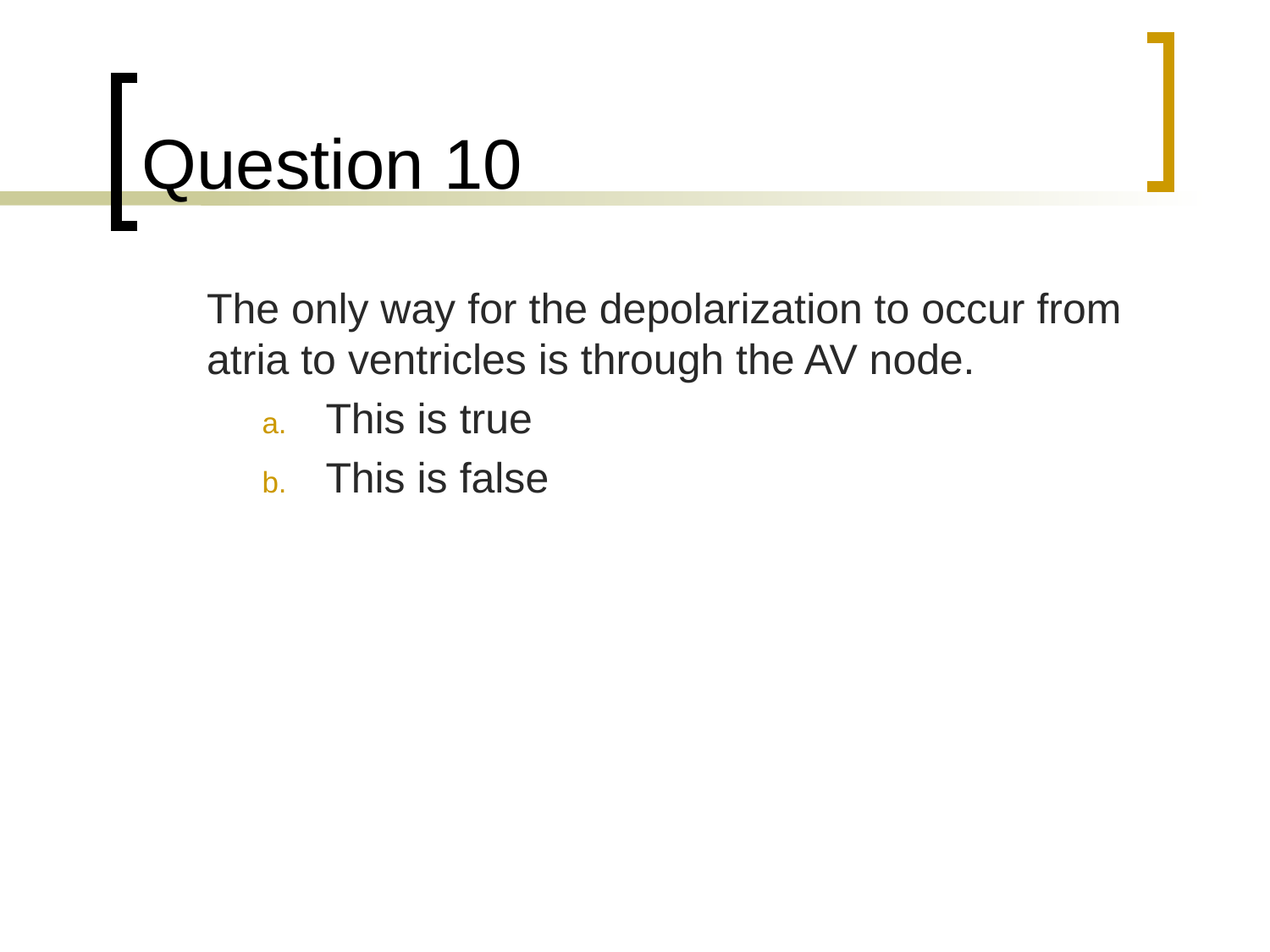

# Question 10
	The only way for the depolarization to occur from atria to ventricles is through the AV node.
This is true
This is false